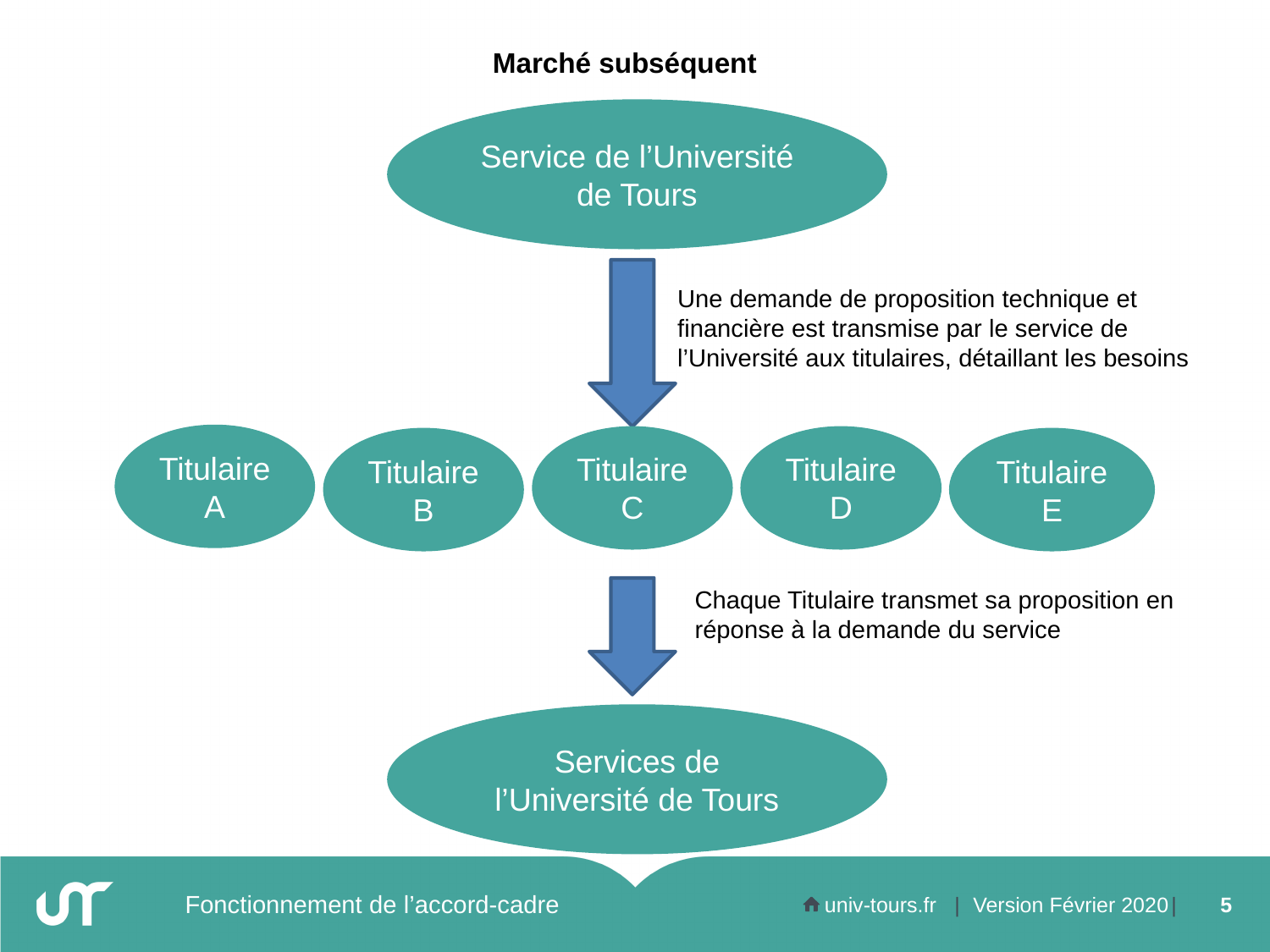

Marché subséquent
Service de l’Université de Tours

Une demande de proposition technique et financière est transmise par le service de l’Université aux titulaires, détaillant les besoins
Titulaire A
Titulaire C
Titulaire D
Titulaire B
Titulaire E

Chaque Titulaire transmet sa proposition en réponse à la demande du service
Services de l’Université de Tours
Fonctionnement de l’accord-cadre